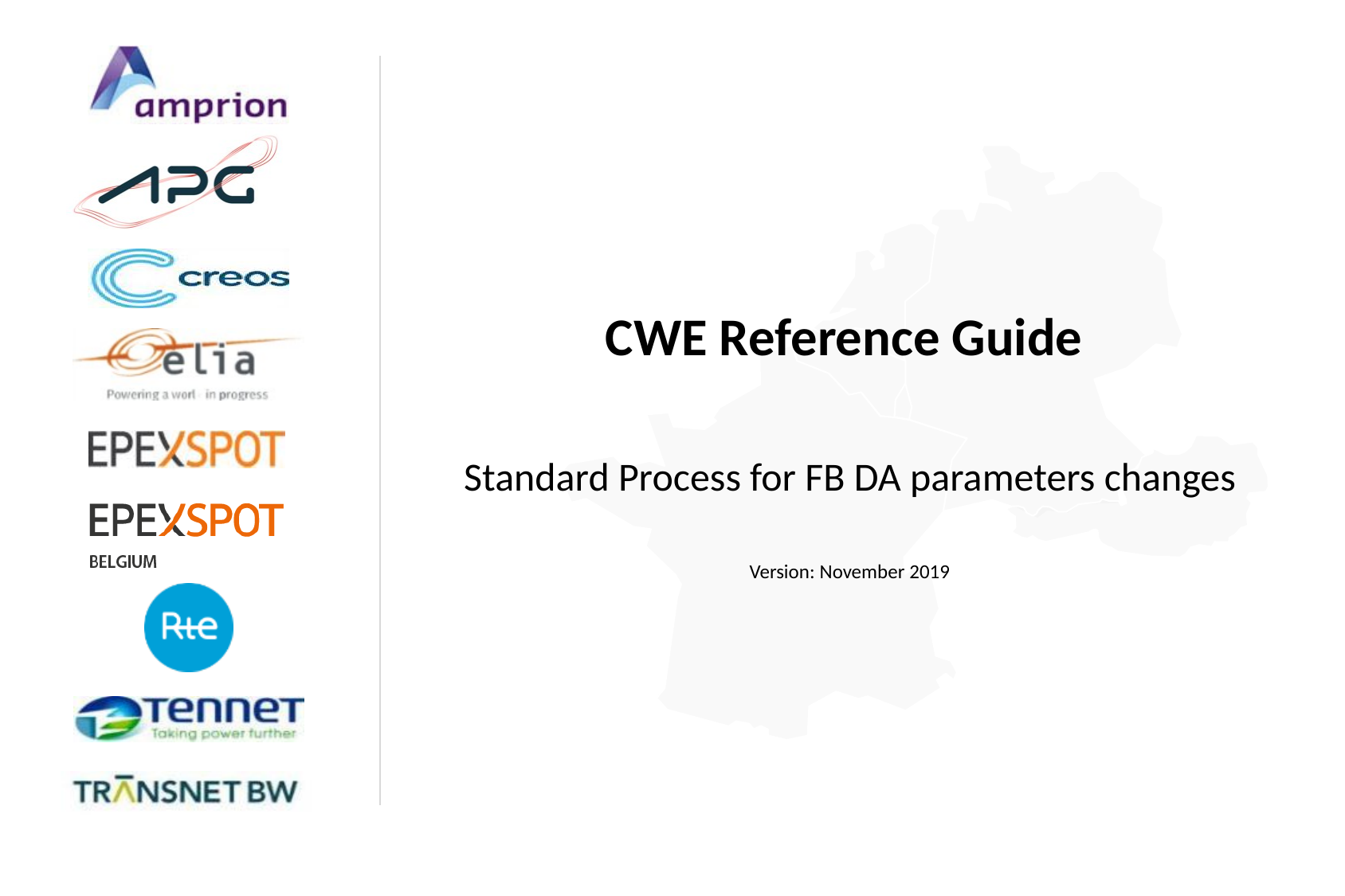

# CWE Reference Guide
Standard Process for FB DA parameters changes

Version: November 2019

1